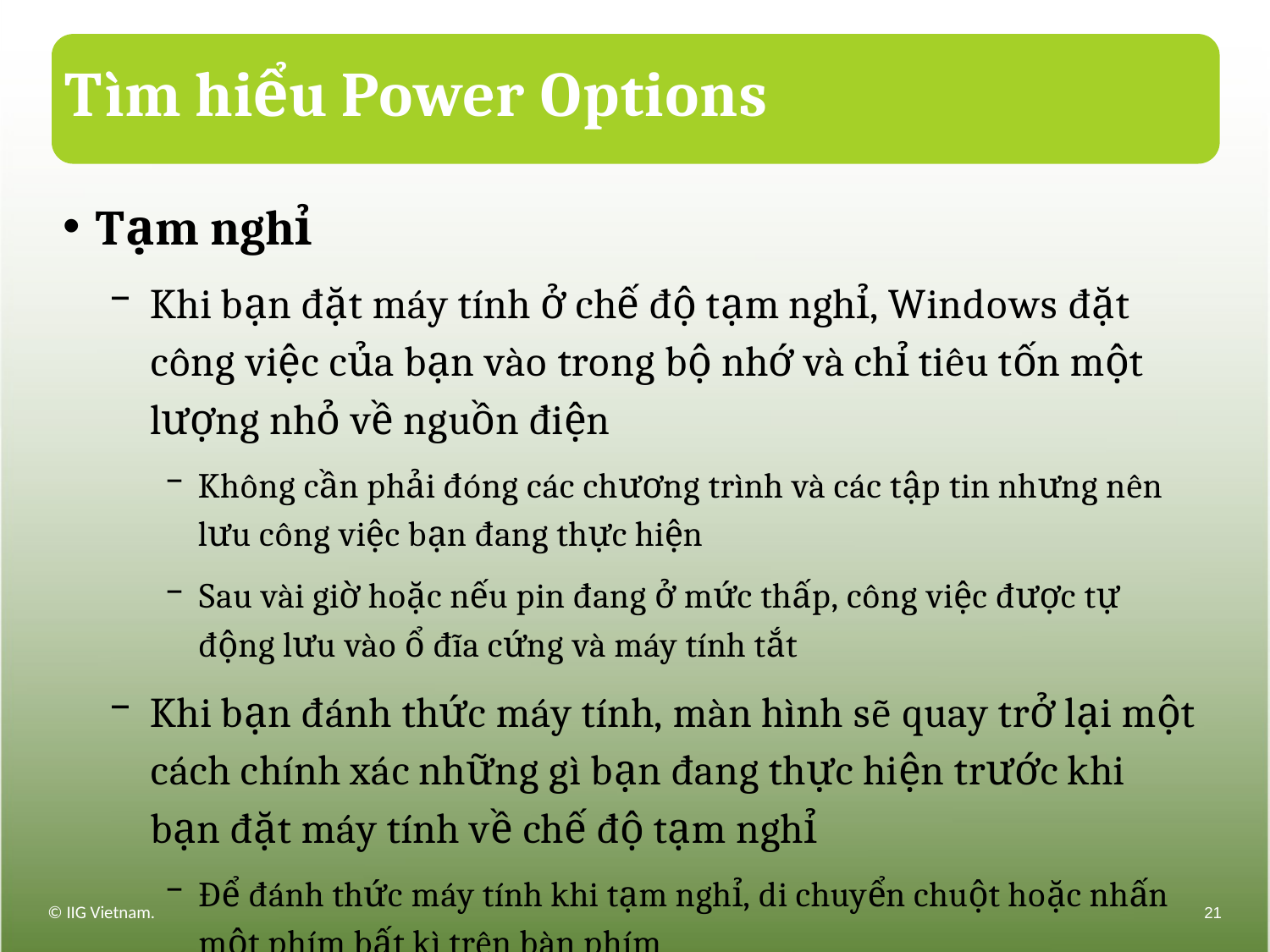

# Tìm hiểu Power Options
Tạm nghỉ
Khi bạn đặt máy tính ở chế độ tạm nghỉ, Windows đặt công việc của bạn vào trong bộ nhớ và chỉ tiêu tốn một lượng nhỏ về nguồn điện
Không cần phải đóng các chương trình và các tập tin nhưng nên lưu công việc bạn đang thực hiện
Sau vài giờ hoặc nếu pin đang ở mức thấp, công việc được tự động lưu vào ổ đĩa cứng và máy tính tắt
Khi bạn đánh thức máy tính, màn hình sẽ quay trở lại một cách chính xác những gì bạn đang thực hiện trước khi bạn đặt máy tính về chế độ tạm nghỉ
Để đánh thức máy tính khi tạm nghỉ, di chuyển chuột hoặc nhấn một phím bất kì trên bàn phím
© IIG Vietnam.
21